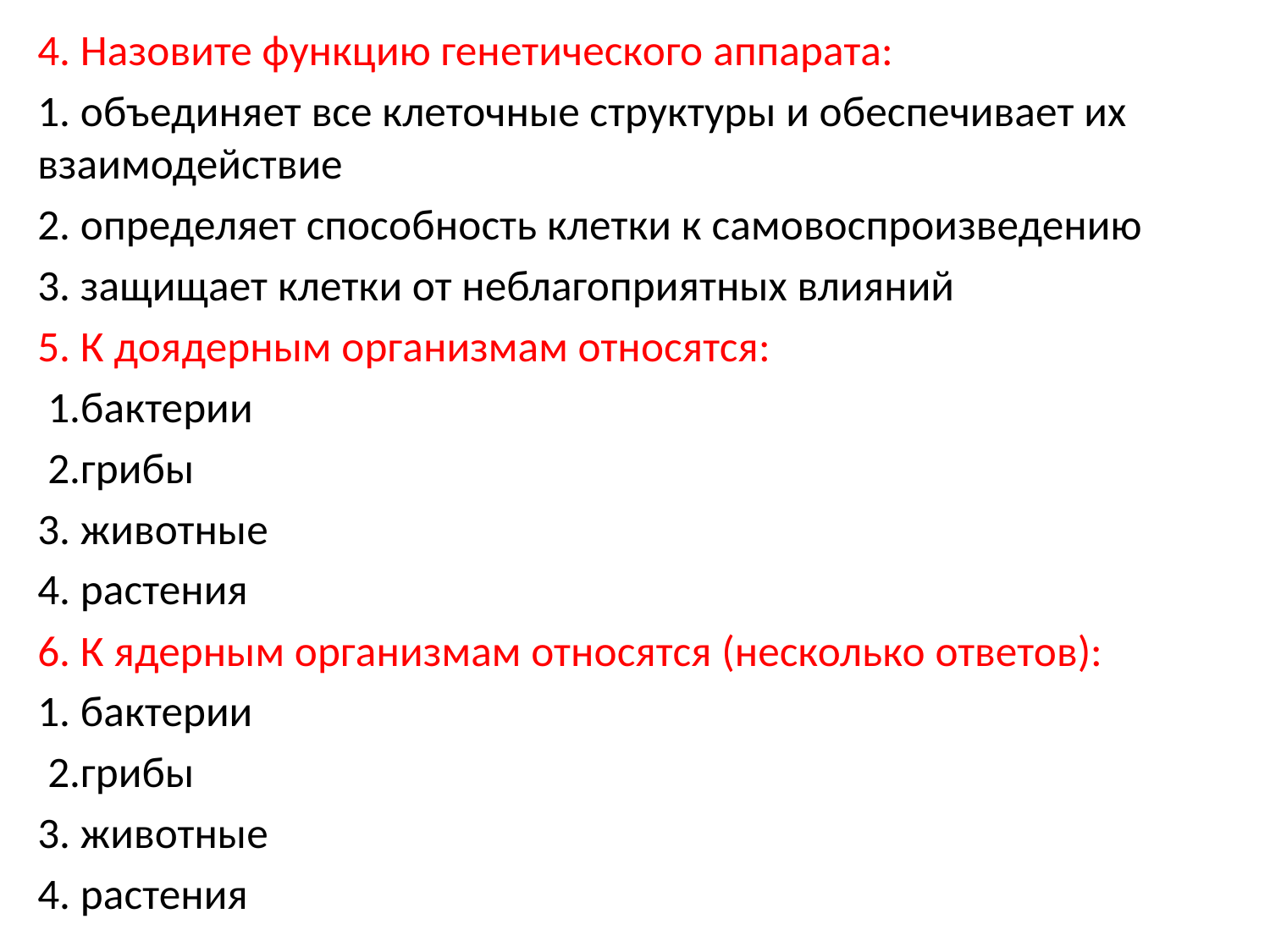

4. Назовите функцию генетического аппарата:
1. объединяет все клеточные структуры и обеспечивает их взаимодействие
2. определяет способность клетки к самовоспроизведению
3. защищает клетки от неблагоприятных влияний
5. К доядерным организмам относятся:
 1.бактерии
 2.грибы
3. животные
4. растения
6. К ядерным организмам относятся (несколько ответов):
1. бактерии
 2.грибы
3. животные
4. растения